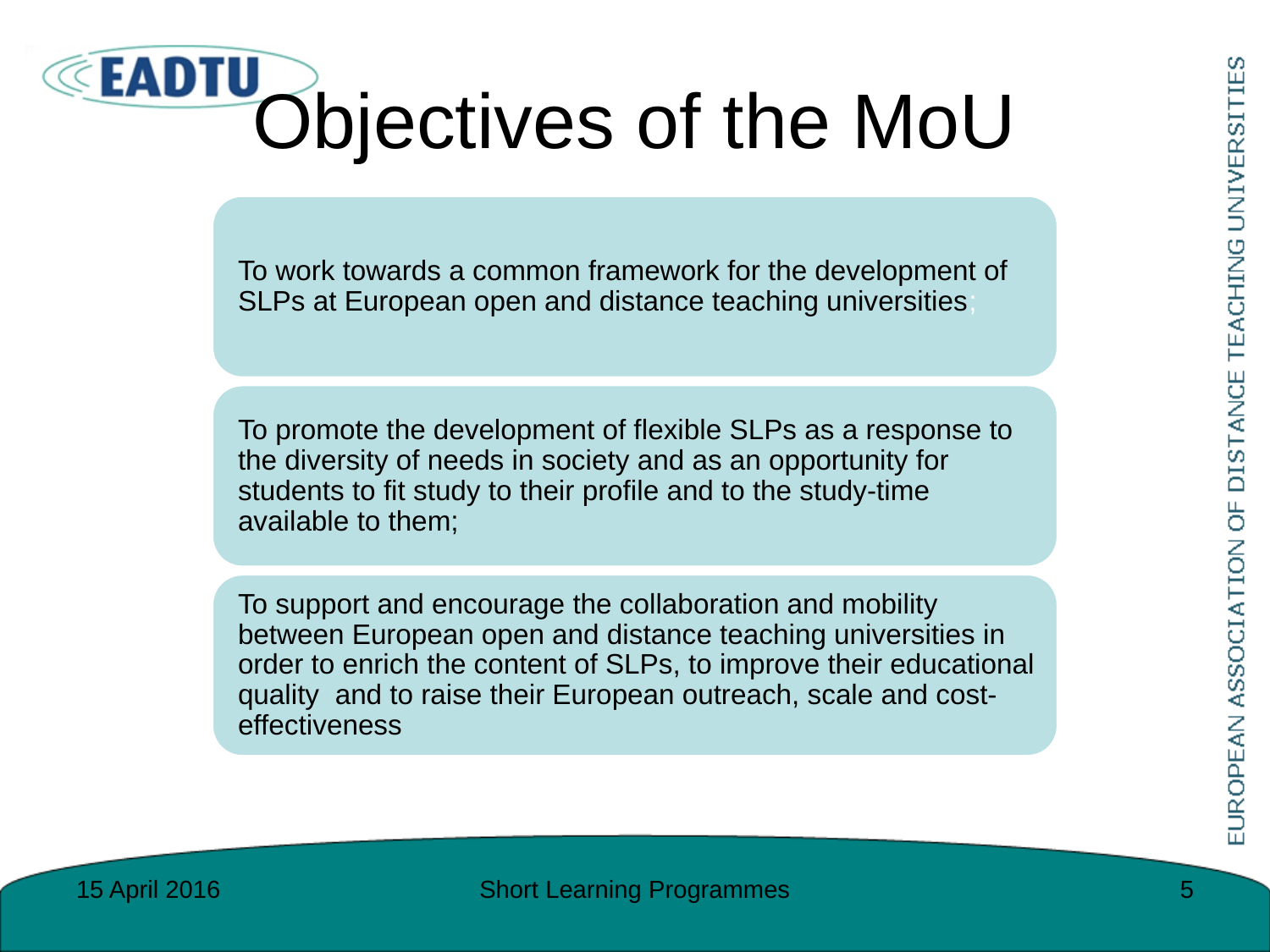

# Objectives of the MoU
To work towards a common framework for the development of SLPs at European open and distance teaching universities;
To promote the development of flexible SLPs as a response to the diversity of needs in society and as an opportunity for students to fit study to their profile and to the study-time available to them;
To support and encourage the collaboration and mobility between European open and distance teaching universities in order to enrich the content of SLPs, to improve their educational quality  and to raise their European outreach, scale and cost-effectiveness

15 April 2016
Short Learning Programmes
5